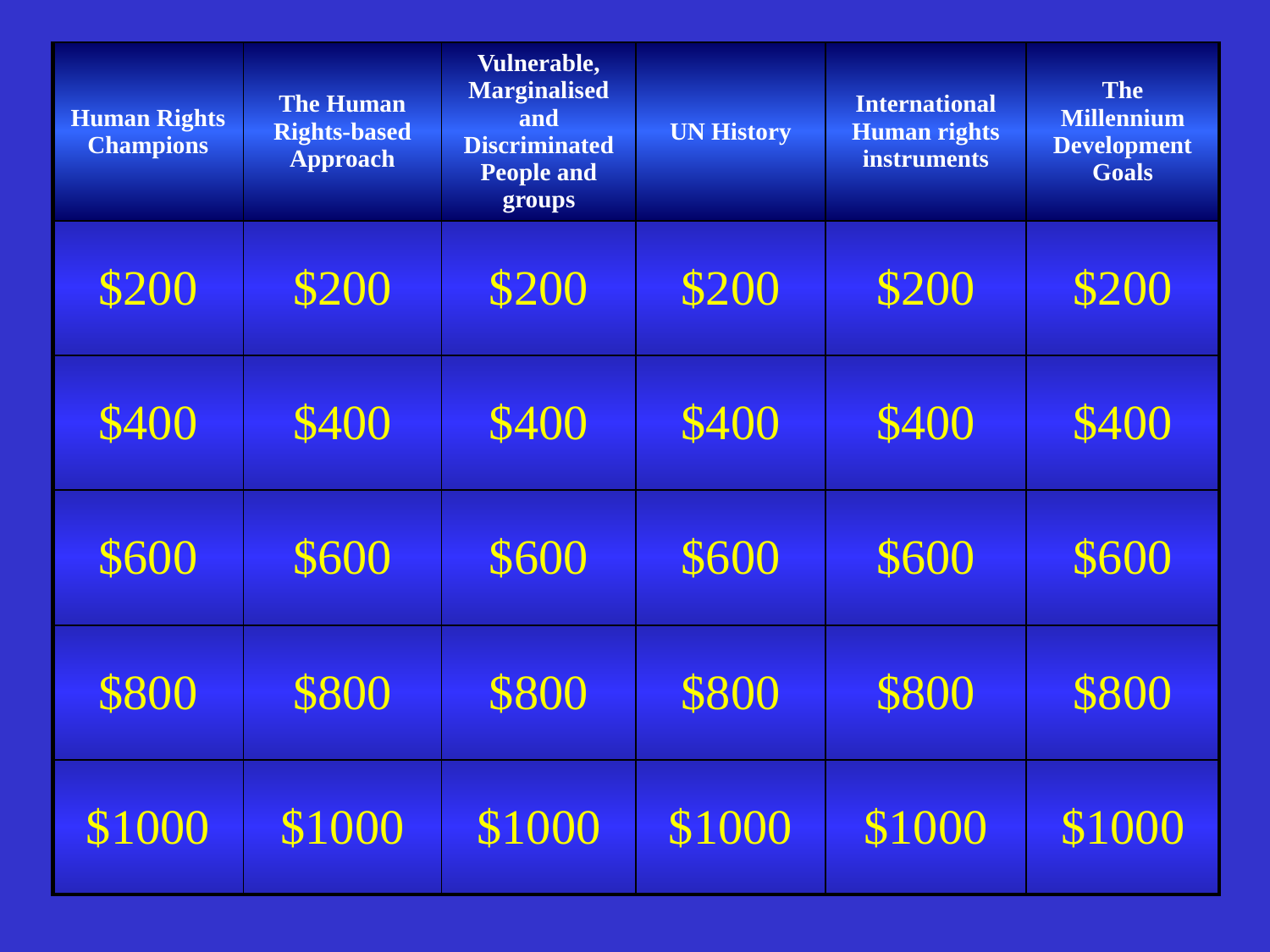

| Human Rights Champions | The Human Rights-based Approach | Vulnerable, Marginalised and Discriminated People and groups | UN History | International Human rights instruments | The Millennium Development Goals |
| --- | --- | --- | --- | --- | --- |
| $200 | $200 | $200 | $200 | $200 | $200 |
| $400 | $400 | $400 | $400 | $400 | $400 |
| $600 | $600 | $600 | $600 | $600 | $600 |
| $800 | $800 | $800 | $800 | $800 | $800 |
| $1000 | $1000 | $1000 | $1000 | $1000 | $1000 |